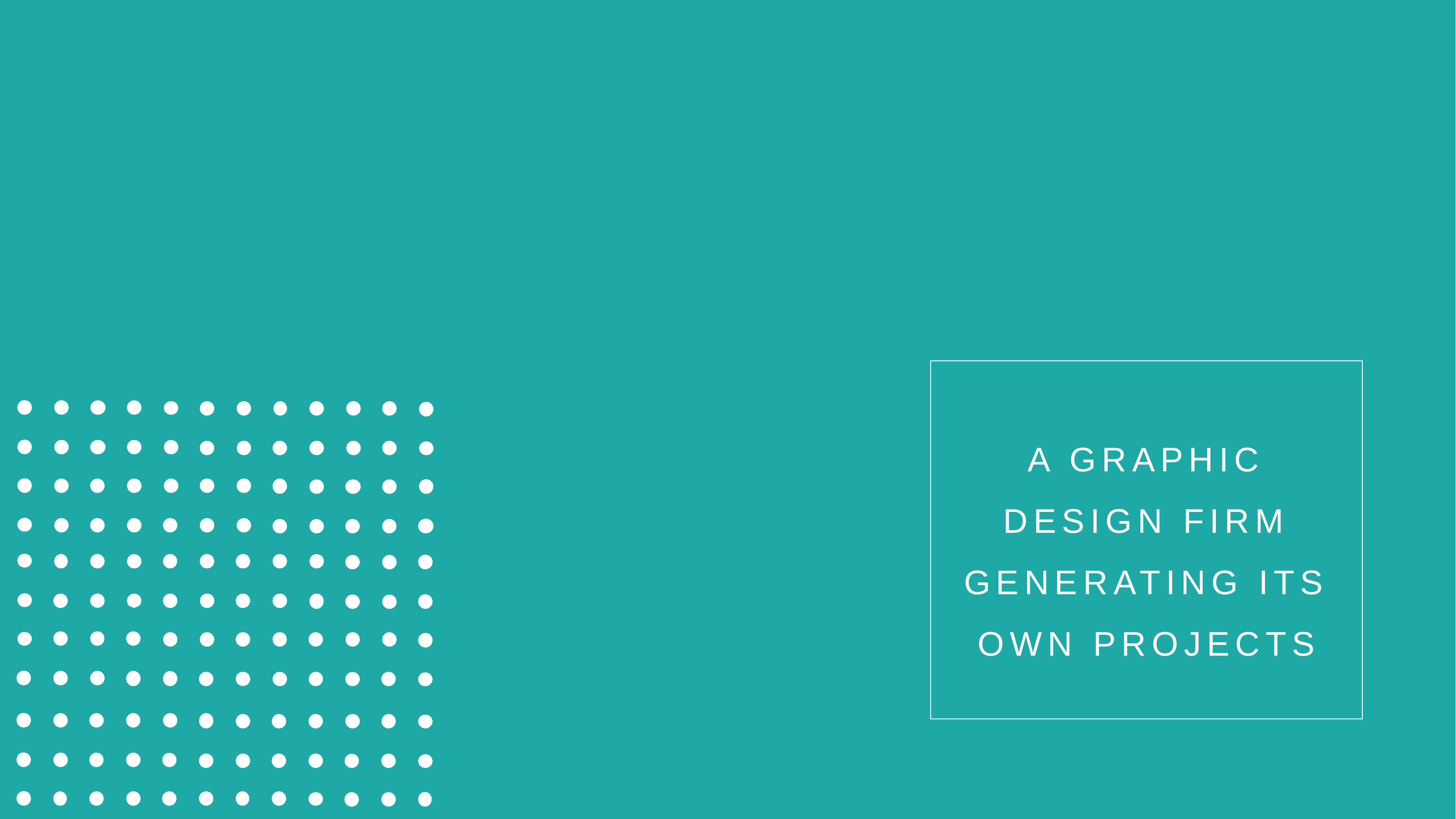

A GRAPHIC DESIGN FIRM GENERATING ITS OWN PROJECTS